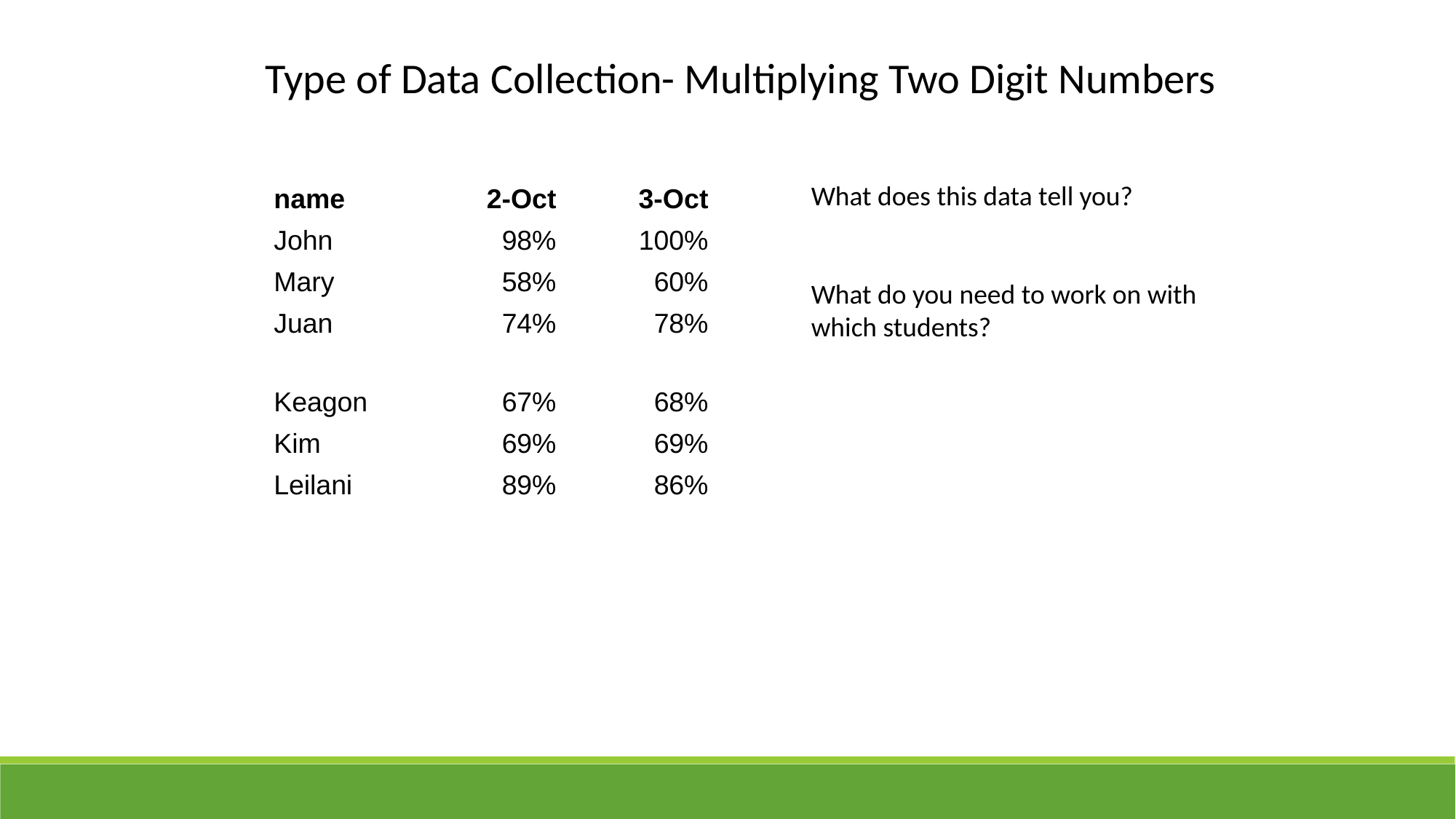

Type of Data Collection- Multiplying Two Digit Numbers
| name | 2-Oct | 3-Oct |
| --- | --- | --- |
| John | 98% | 100% |
| Mary | 58% | 60% |
| Juan | 74% | 78% |
| Keagon | 67% | 68% |
| Kim | 69% | 69% |
| Leilani | 89% | 86% |
What does this data tell you?

What do you need to work on with which students?